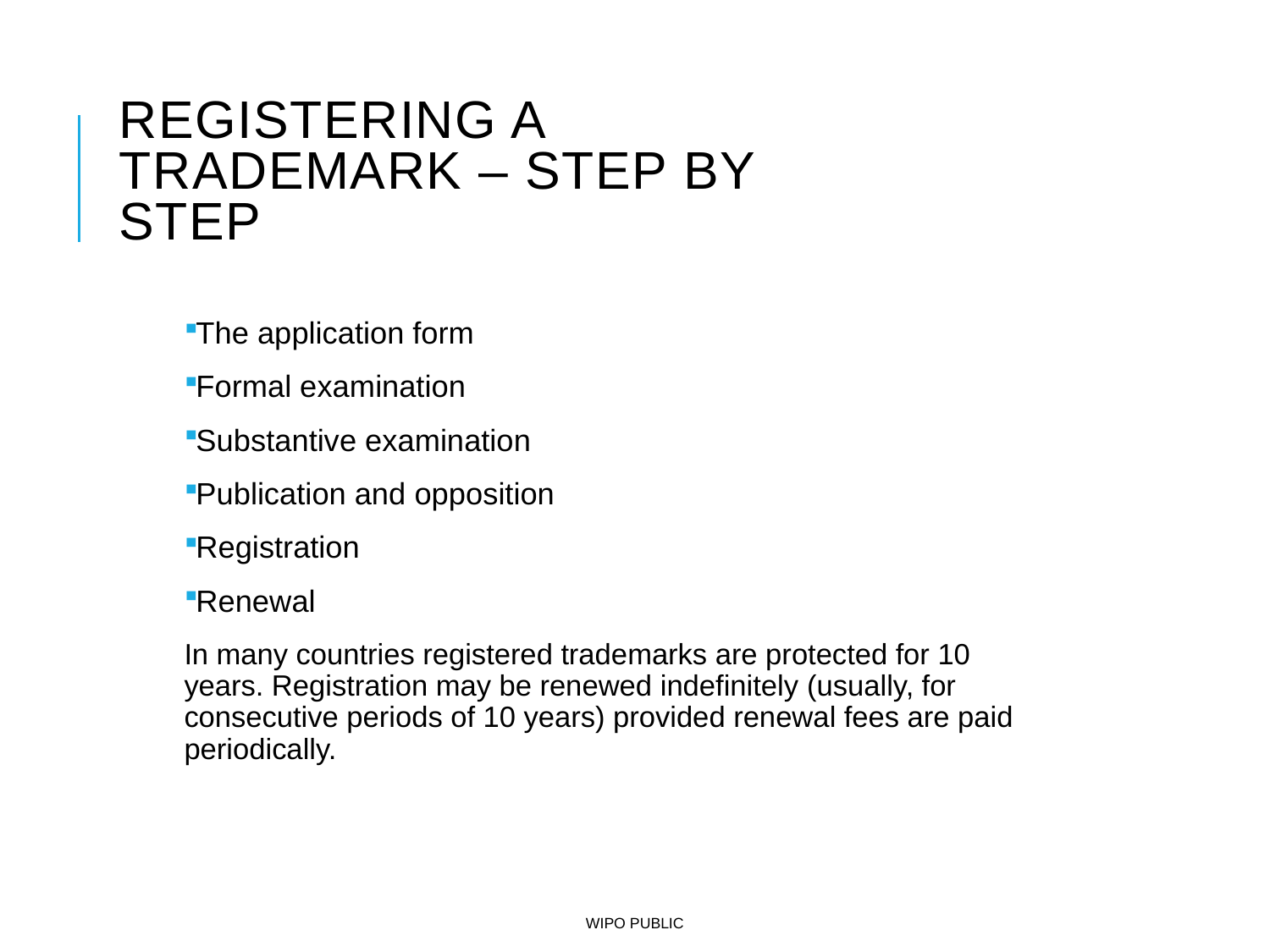

Registering a trademark – step by step
The application form
Formal examination
Substantive examination
Publication and opposition
Registration
Renewal
In many countries registered trademarks are protected for 10 years. Registration may be renewed indefinitely (usually, for consecutive periods of 10 years) provided renewal fees are paid periodically.